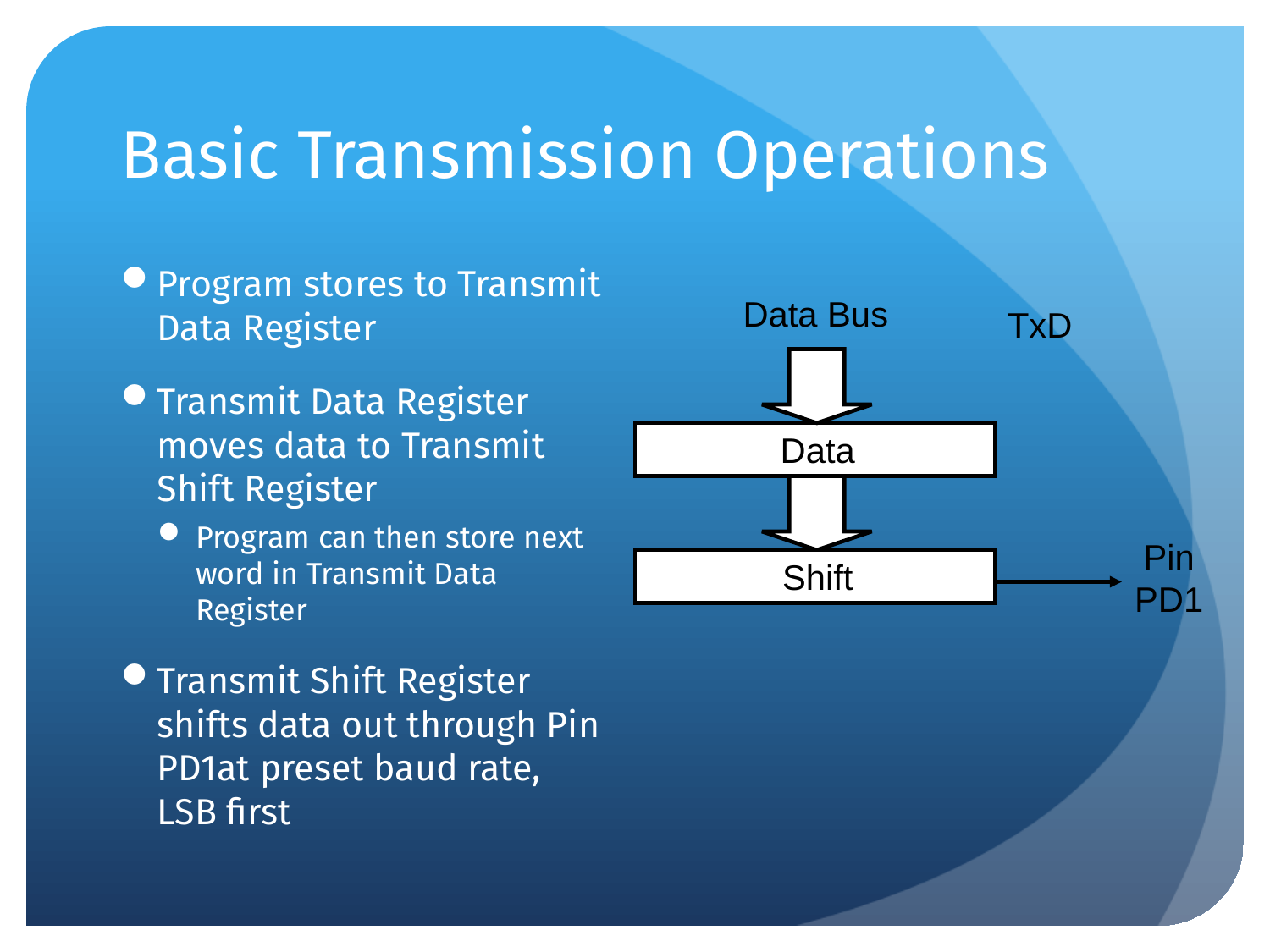

# Basic Transmission Operations
Program stores to Transmit Data Register
Transmit Data Register moves data to Transmit Shift Register
Program can then store next word in Transmit Data Register
Transmit Shift Register shifts data out through Pin PD1at preset baud rate, LSB first
Data Bus
TxD

Xmit Data Reg

Pin
PD1
Xmit Shift Reg